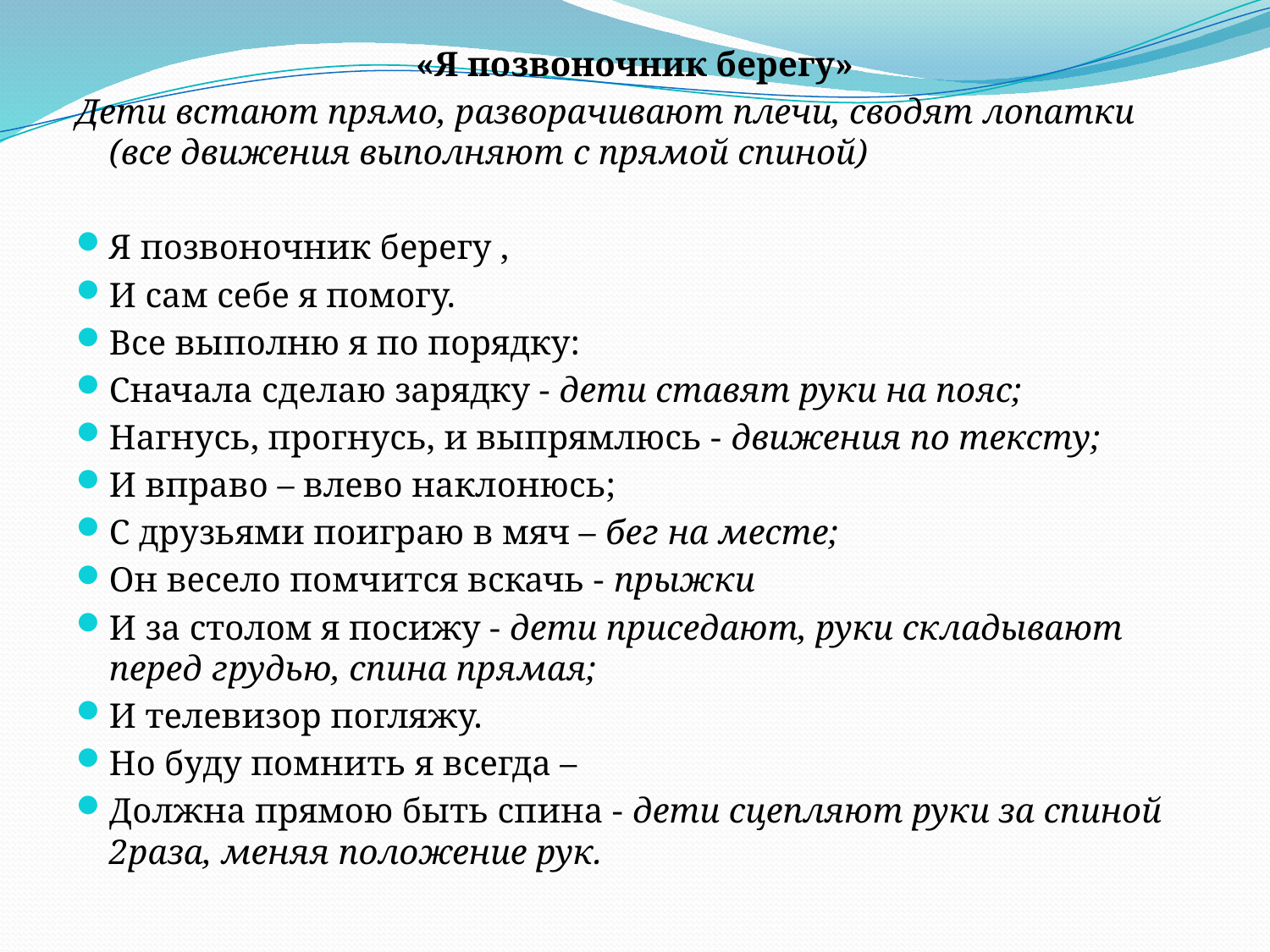

«Я позвоночник берегу»
Дети встают прямо, разворачивают плечи, сводят лопатки (все движения выполняют с прямой спиной)

Я позвоночник берегу ,
И сам себе я помогу.
Все выполню я по порядку:
Сначала сделаю зарядку - дети ставят руки на пояс;
Нагнусь, прогнусь, и выпрямлюсь - движения по тексту;
И вправо – влево наклонюсь;
С друзьями поиграю в мяч – бег на месте;
Он весело помчится вскачь - прыжки
И за столом я посижу - дети приседают, руки складывают перед грудью, спина прямая;
И телевизор погляжу.
Но буду помнить я всегда –
Должна прямою быть спина - дети сцепляют руки за спиной 2раза, меняя положение рук.